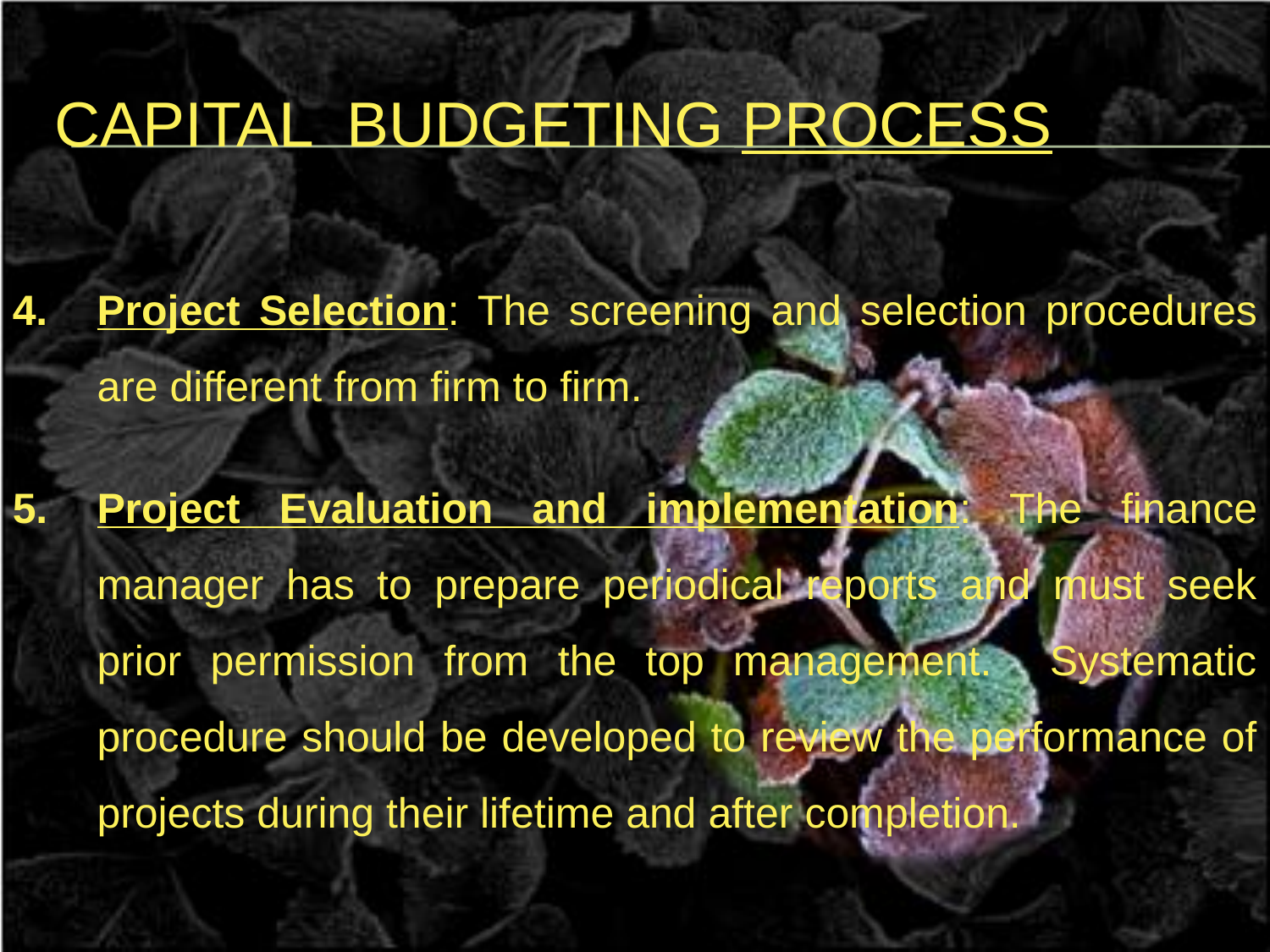

# Capital  Budgeting process

Project Selection: The screening and selection procedures are different from firm to firm.

Project Evaluation and implementation: The finance manager has to prepare periodical reports and must seek prior permission from the top management.  Systematic procedure should be developed to review the performance of projects during their lifetime and after completion.